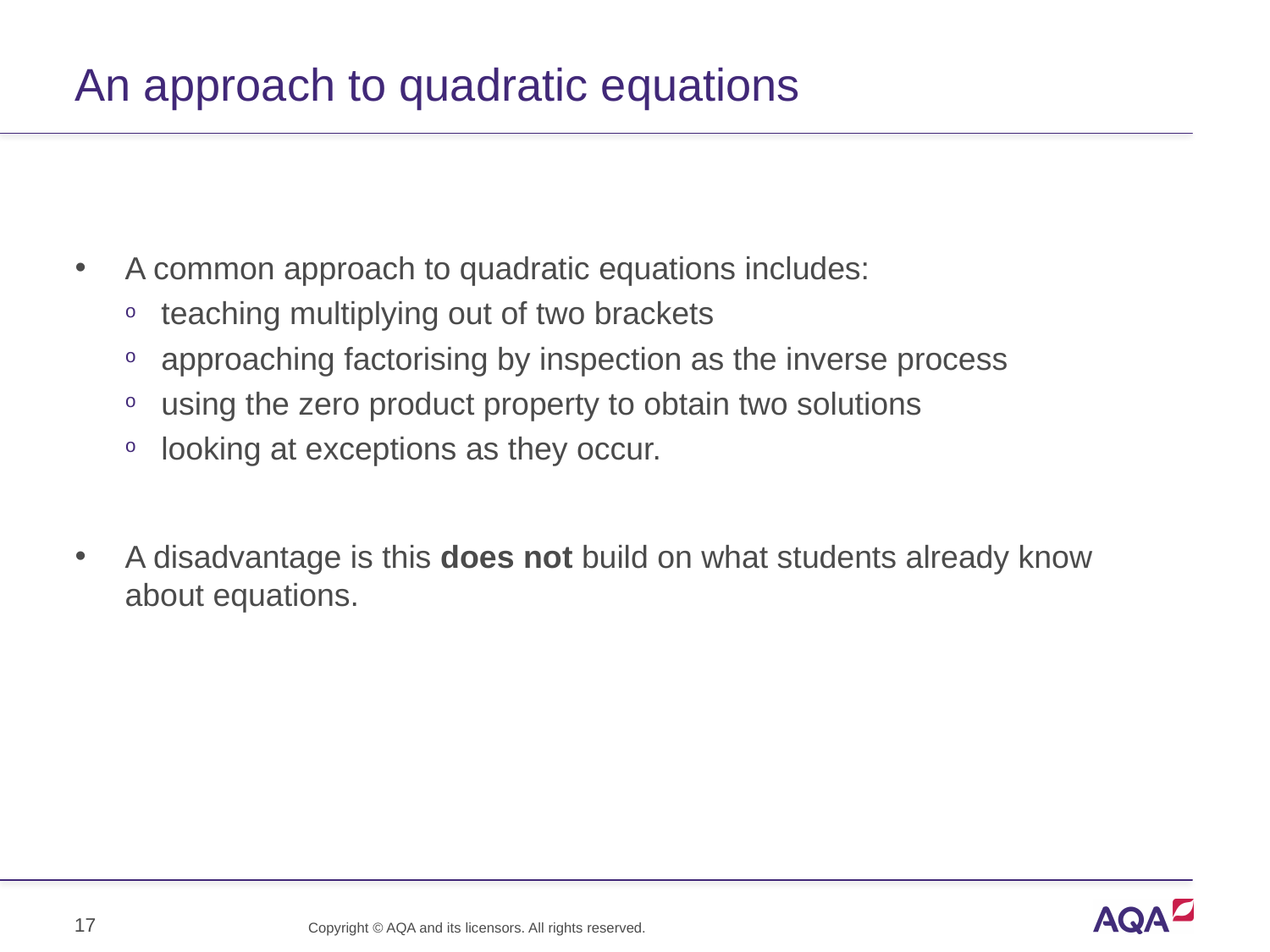

# An approach to quadratic equations
A common approach to quadratic equations includes:
teaching multiplying out of two brackets
approaching factorising by inspection as the inverse process
using the zero product property to obtain two solutions
looking at exceptions as they occur.

A disadvantage is this does not build on what students already know about equations.

17
Copyright © AQA and its licensors. All rights reserved.